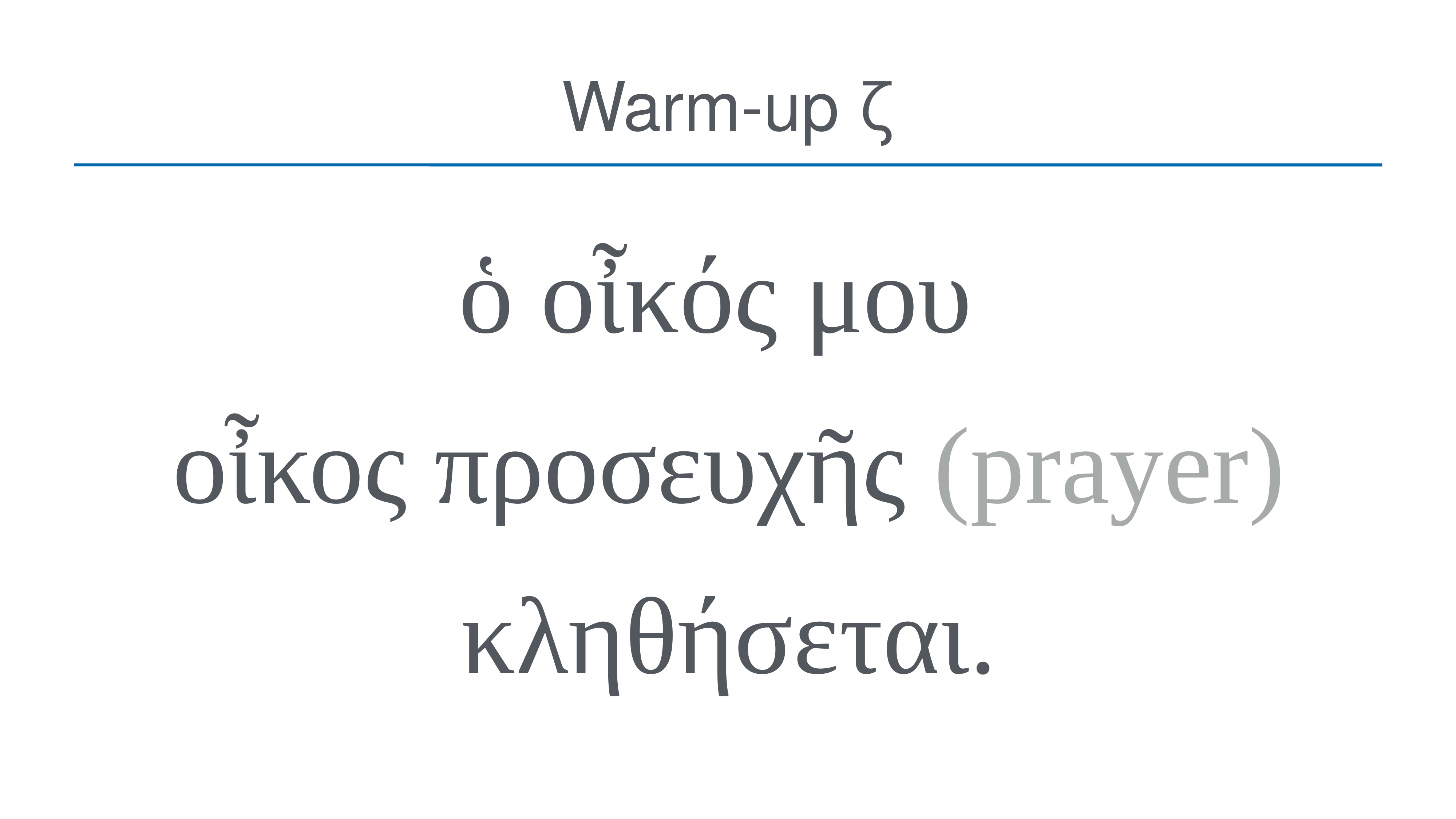

# Warm-up ζ
ὁ οἶκός μου
οἶκος προσευχῆς (prayer) κληθήσεται.